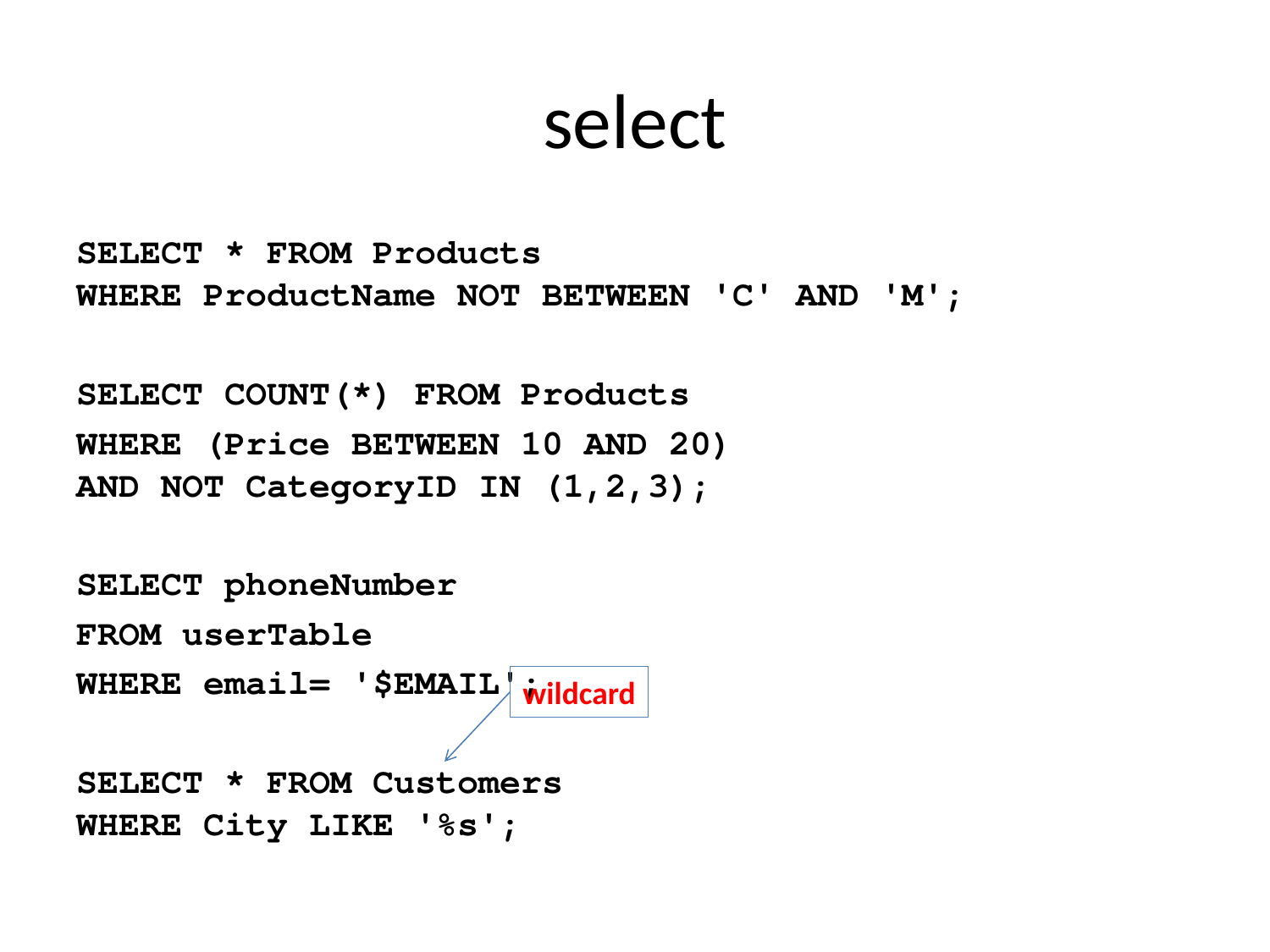

# select
SELECT * FROM Products
WHERE ProductName NOT BETWEEN 'C' AND 'M';

SELECT COUNT(*) FROM Products
WHERE (Price BETWEEN 10 AND 20)
AND NOT CategoryID IN (1,2,3);

SELECT phoneNumber
FROM userTable
WHERE email= '$EMAIL';

SELECT * FROM Customers
WHERE City LIKE '%s';
wildcard